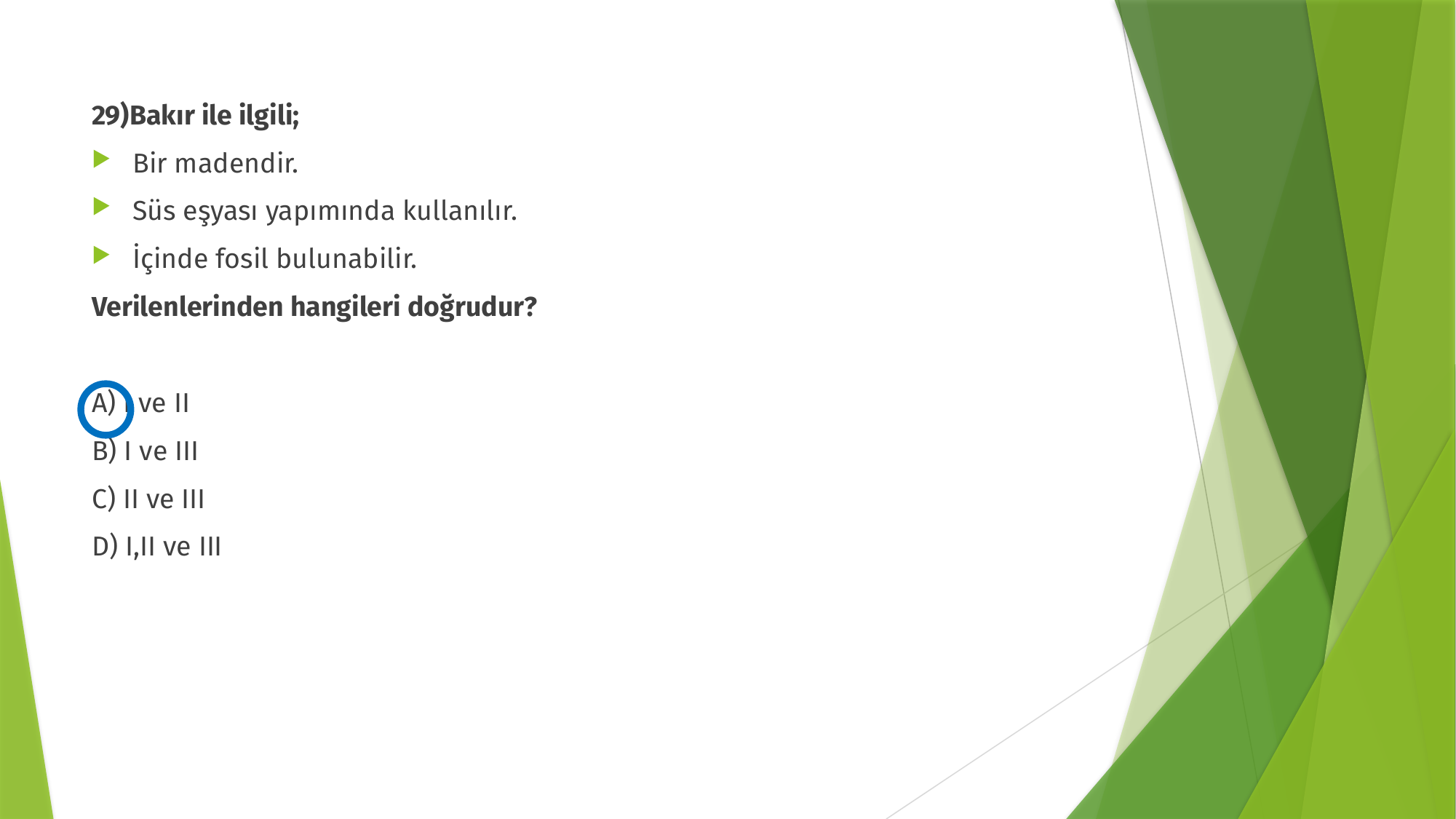

29)Bakır ile ilgili;
Bir madendir.
Süs eşyası yapımında kullanılır.
İçinde fosil bulunabilir.
Verilenlerinden hangileri doğrudur?

A) I ve II
B) I ve III
C) II ve III
D) I,II ve III